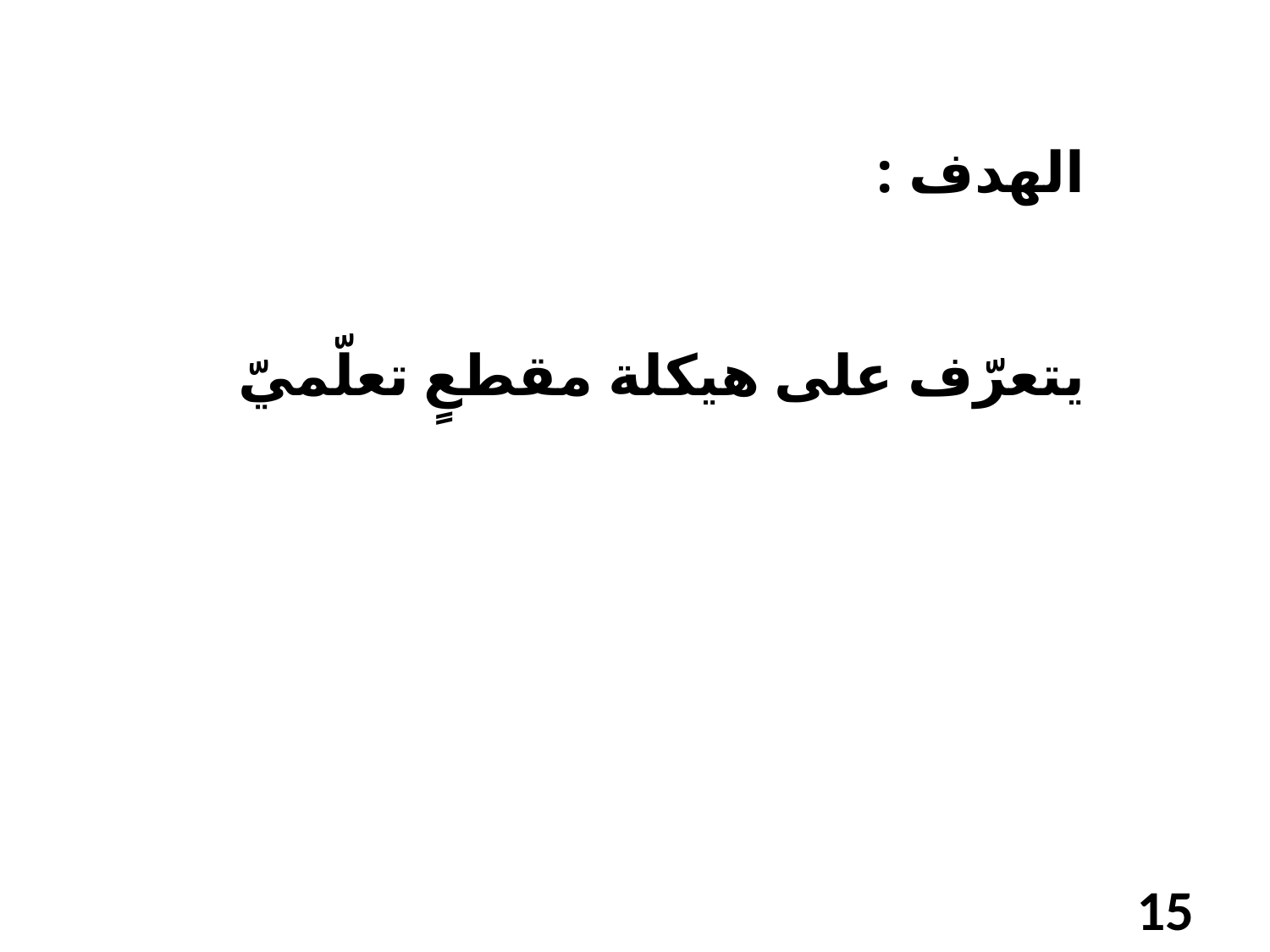

الهدف :

يتعرّف على هيكلة مقطعٍ تعلّميّ

15